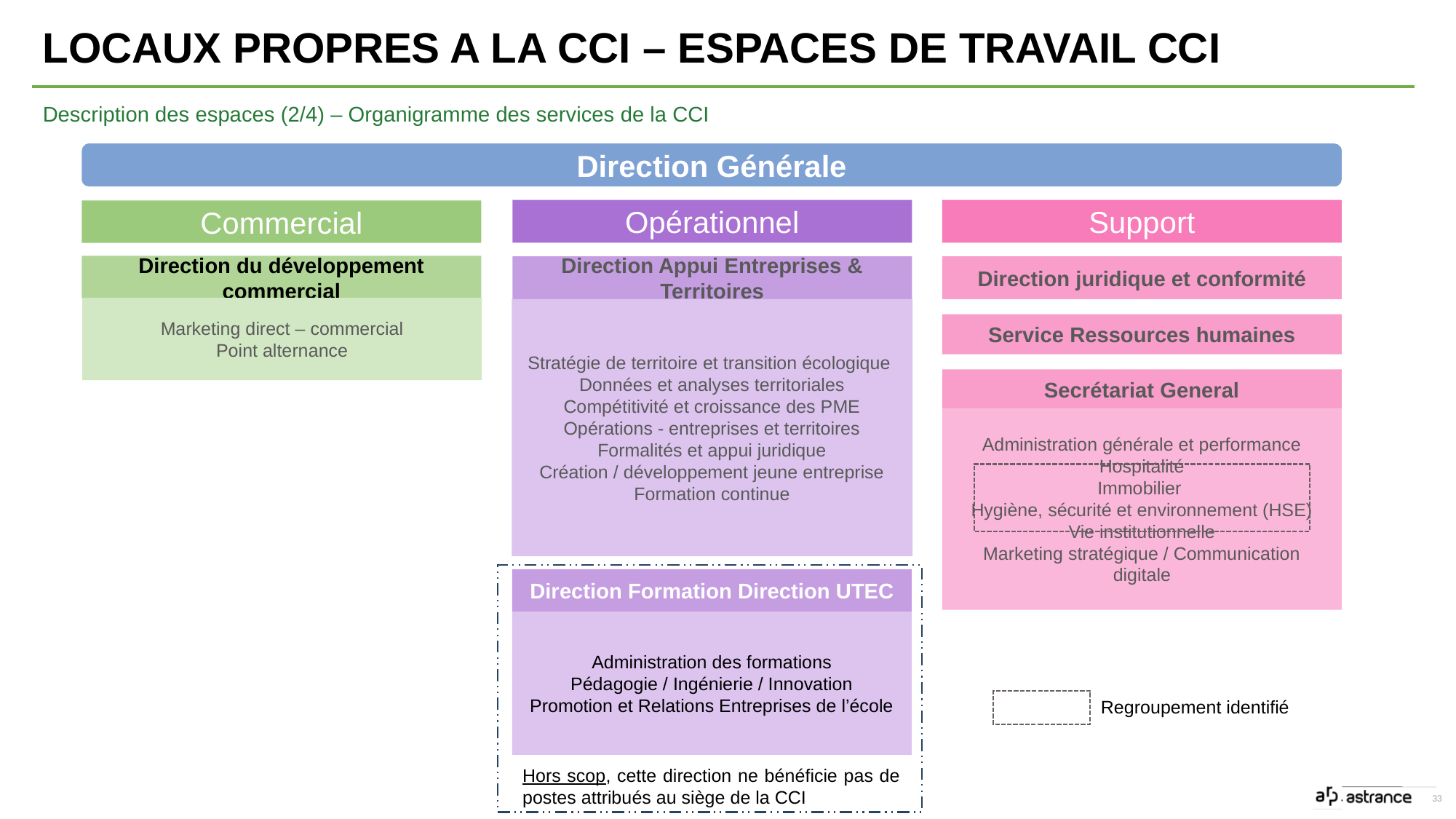

LOCAUX PROPRES A LA CCI – ESPACES DE TRAVAIL CCI
Description des espaces (2/4) – Organigramme des services de la CCI
Direction Générale
Support
Opérationnel
Commercial
Direction du développement commercial
Direction Appui Entreprises & Territoires
Direction juridique et conformité
Marketing direct – commercial
Point alternance
Stratégie de territoire et transition écologique
Données et analyses territoriales
Compétitivité et croissance des PME
Opérations - entreprises et territoires
Formalités et appui juridique
Création / développement jeune entreprise
Formation continue
Service Ressources humaines
Secrétariat General
Administration générale et performance
Hospitalité
Immobilier
Hygiène, sécurité et environnement (HSE)
Vie institutionnelle
Marketing stratégique / Communication digitale

Direction Formation Direction UTEC
Administration des formations
Pédagogie / Ingénierie / Innovation
Promotion et Relations Entreprises de l’école

Regroupement identifié
Hors scop, cette direction ne bénéficie pas de postes attribués au siège de la CCI
33